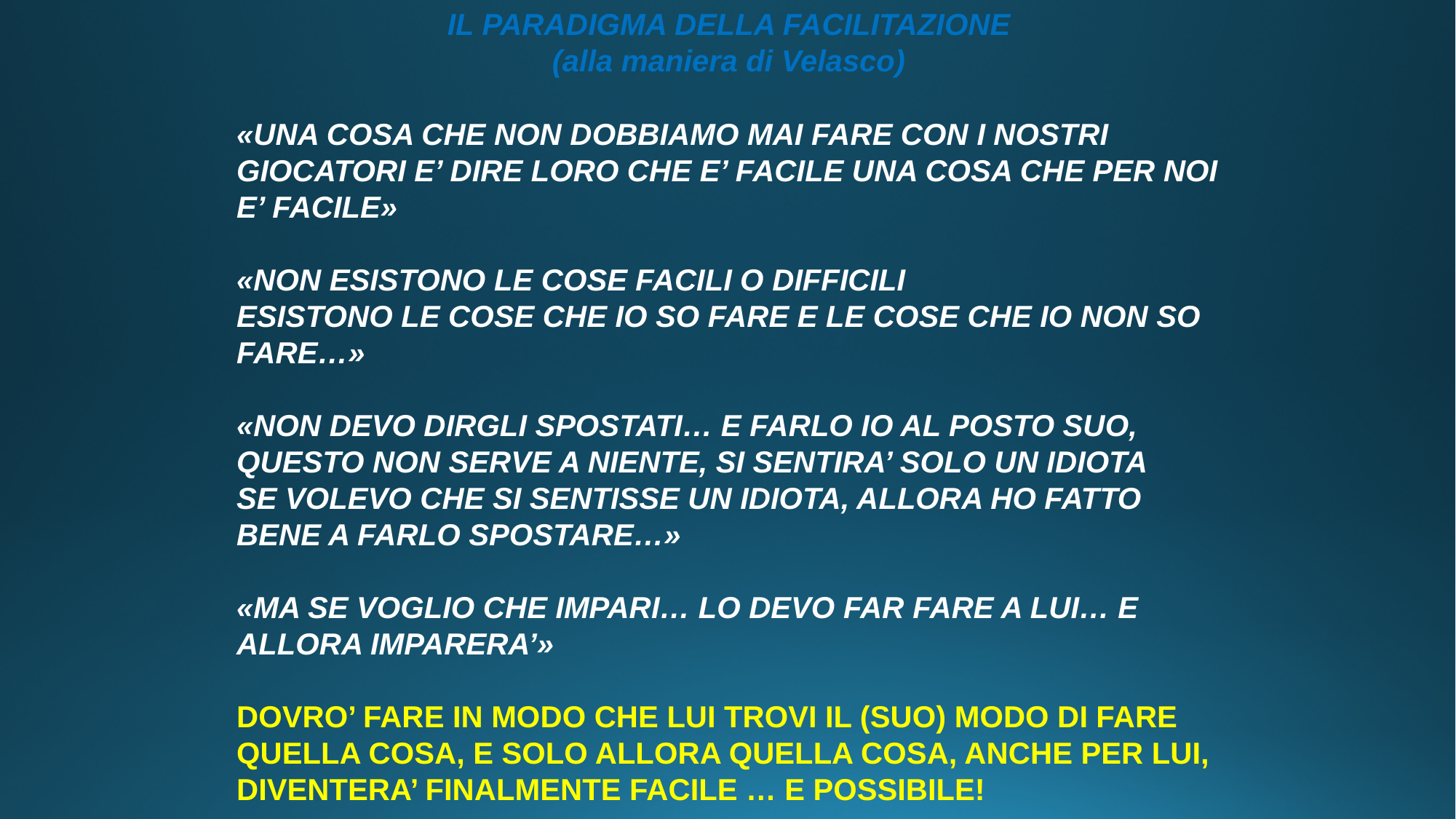

IL PARADIGMA DELLA FACILITAZIONE
(alla maniera di Velasco)

«UNA COSA CHE NON DOBBIAMO MAI FARE CON I NOSTRI GIOCATORI E’ DIRE LORO CHE E’ FACILE UNA COSA CHE PER NOI E’ FACILE»

«NON ESISTONO LE COSE FACILI O DIFFICILI
ESISTONO LE COSE CHE IO SO FARE E LE COSE CHE IO NON SO FARE…»

«NON DEVO DIRGLI SPOSTATI… E FARLO IO AL POSTO SUO, QUESTO NON SERVE A NIENTE, SI SENTIRA’ SOLO UN IDIOTA
SE VOLEVO CHE SI SENTISSE UN IDIOTA, ALLORA HO FATTO BENE A FARLO SPOSTARE…»

«MA SE VOGLIO CHE IMPARI… LO DEVO FAR FARE A LUI… E ALLORA IMPARERA’»

DOVRO’ FARE IN MODO CHE LUI TROVI IL (SUO) MODO DI FARE QUELLA COSA, E SOLO ALLORA QUELLA COSA, ANCHE PER LUI, DIVENTERA’ FINALMENTE FACILE … E POSSIBILE!